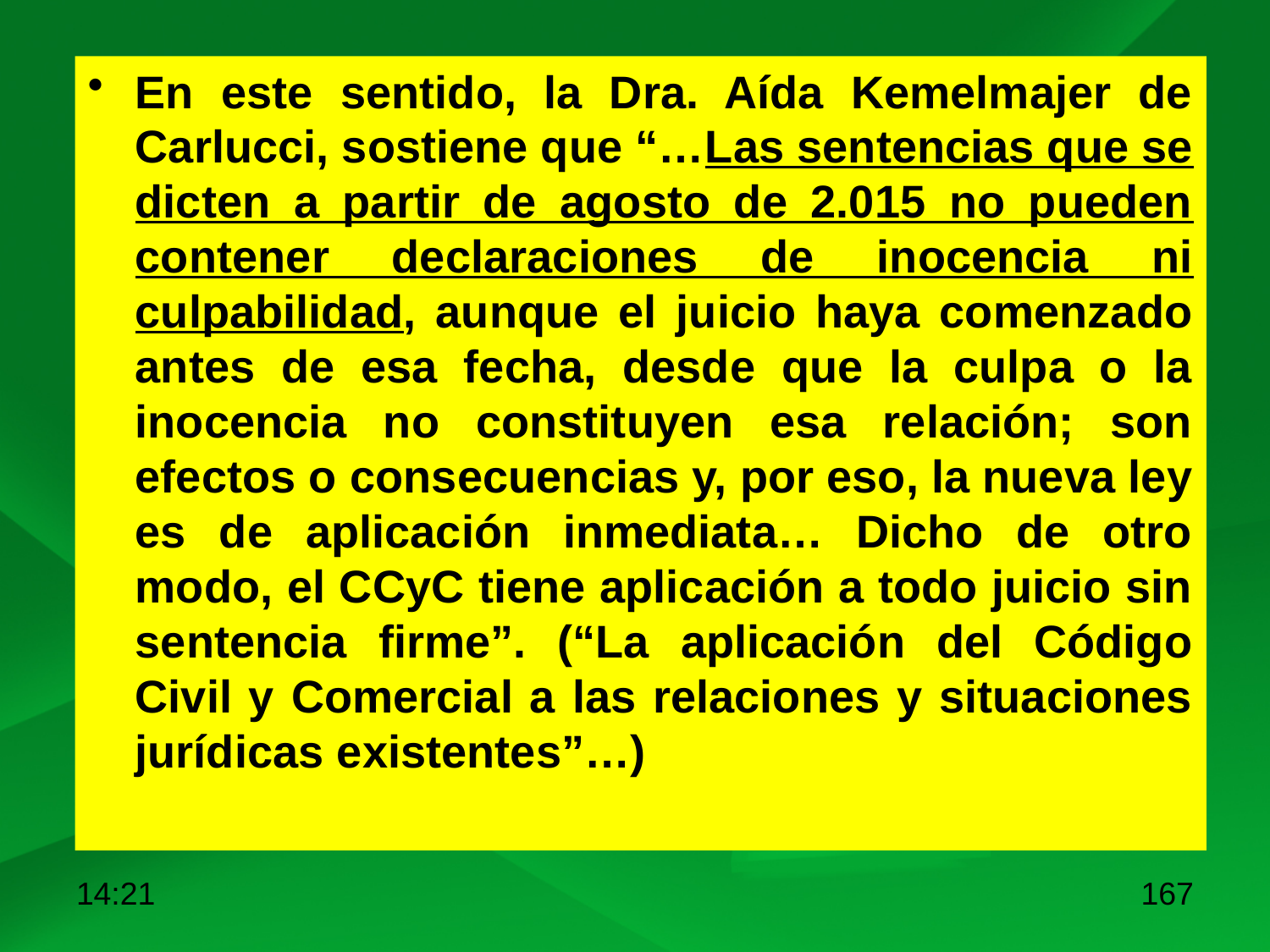

En este sentido, la Dra. Aída Kemelmajer de Carlucci, sostiene que “…Las sentencias que se dicten a partir de agosto de 2.015 no pueden contener declaraciones de inocencia ni culpabilidad, aunque el juicio haya comenzado antes de esa fecha, desde que la culpa o la inocencia no constituyen esa relación; son efectos o consecuencias y, por eso, la nueva ley es de aplicación inmediata… Dicho de otro modo, el CCyC tiene aplicación a todo juicio sin sentencia firme”. (“La aplicación del Código Civil y Comercial a las relaciones y situaciones jurídicas existentes”…)
14:21
167